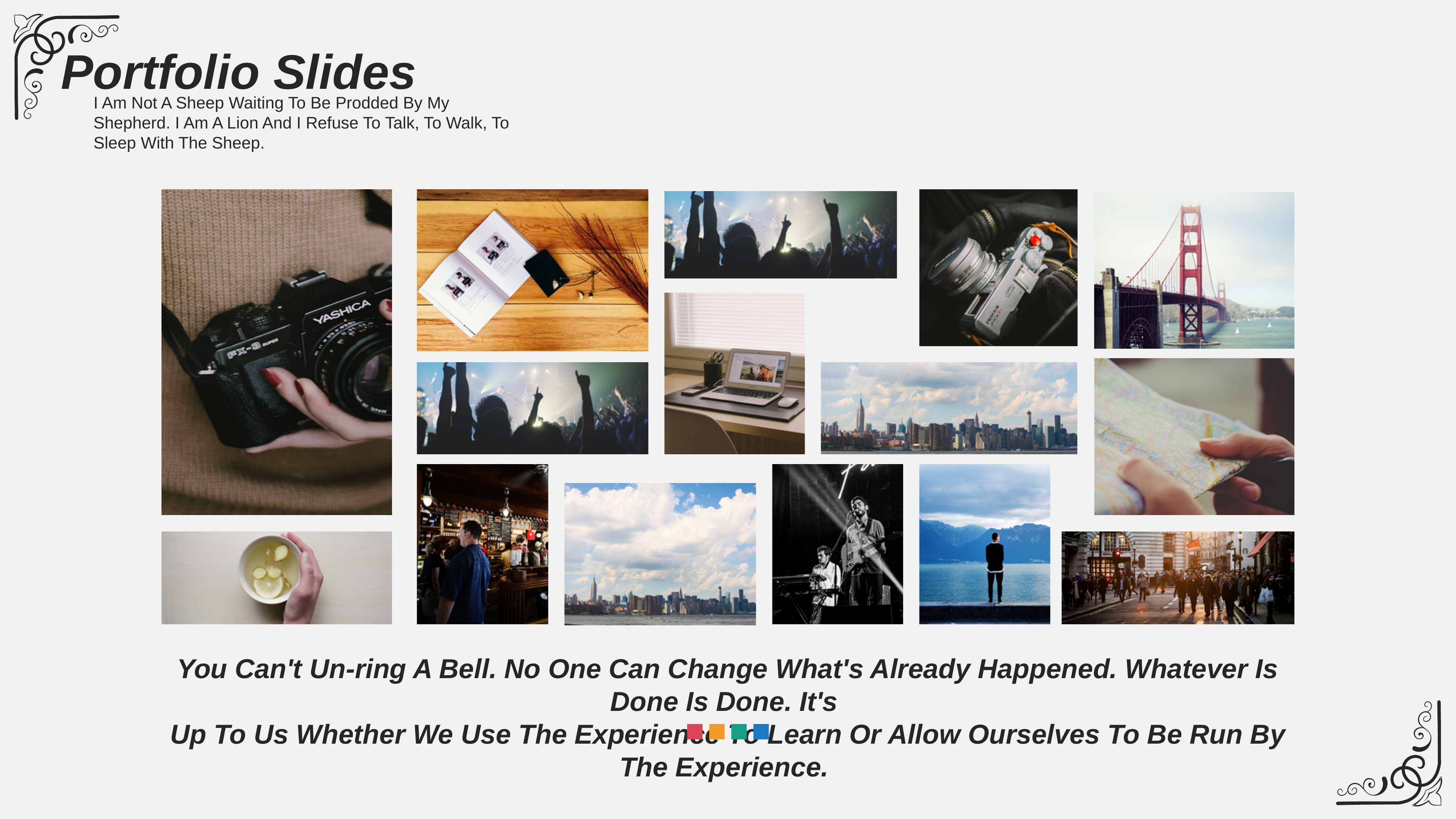

Portfolio Slides
I Am Not A Sheep Waiting To Be Prodded By My Shepherd. I Am A Lion And I Refuse To Talk, To Walk, To Sleep With The Sheep.

You Can't Un-ring A Bell. No One Can Change What's Already Happened. Whatever Is Done Is Done. It's
Up To Us Whether We Use The Experience To Learn Or Allow Ourselves To Be Run By The Experience.